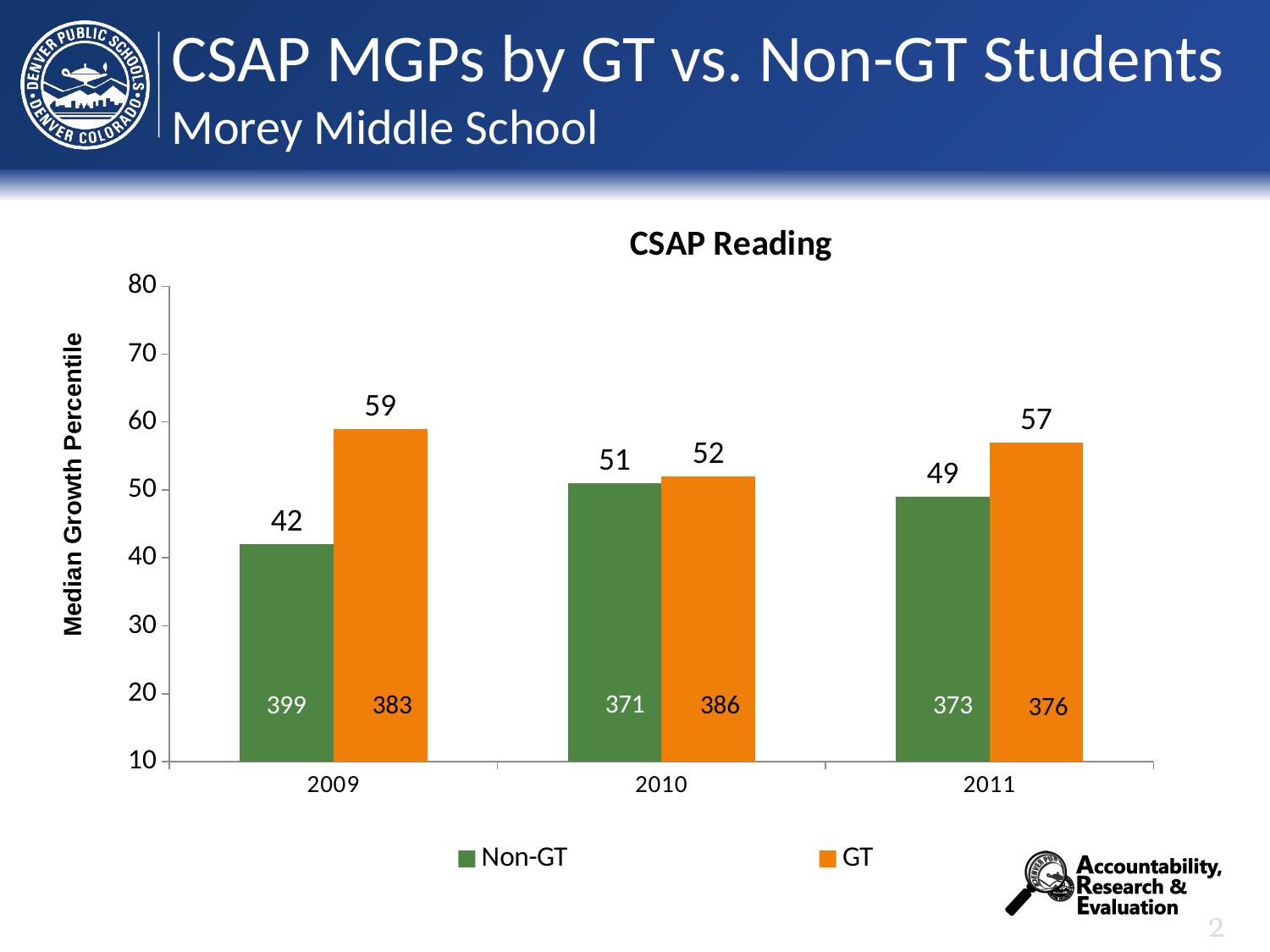

# CSAP MGPs by GT vs. Non-GT Students Morey Middle School

### Chart

| Category | Non-GT  | GT  |
|---|---|---|
| 2009 | 42.0 | 59.0 |
| 2010 | 51.0 | 52.0 |
| 2011 | 49.0 | 57.0 |
Median Growth Percentile
2